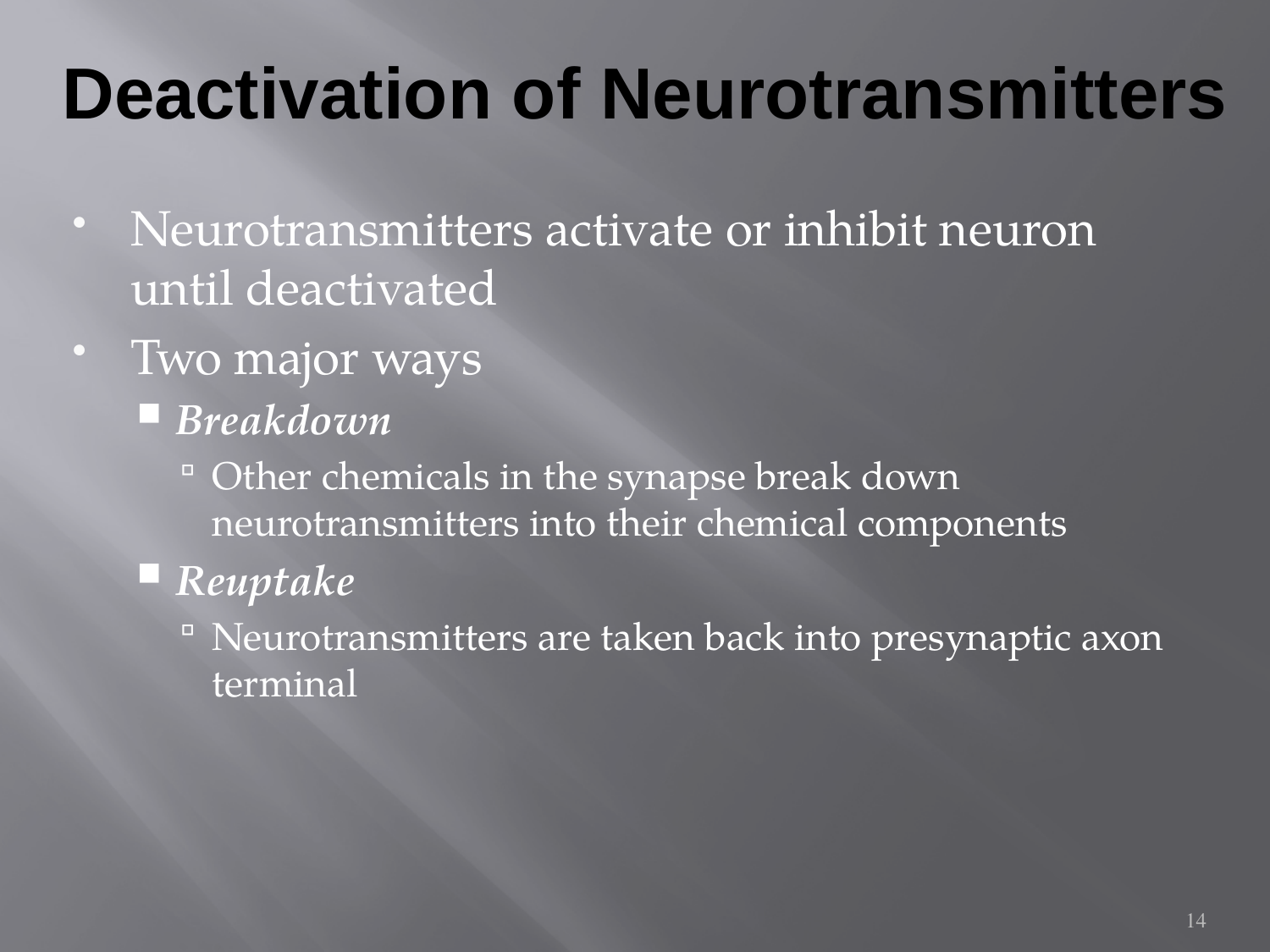

# Deactivation of Neurotransmitters
Neurotransmitters activate or inhibit neuron until deactivated
Two major ways
Breakdown
Other chemicals in the synapse break down neurotransmitters into their chemical components
Reuptake
Neurotransmitters are taken back into presynaptic axon terminal
14